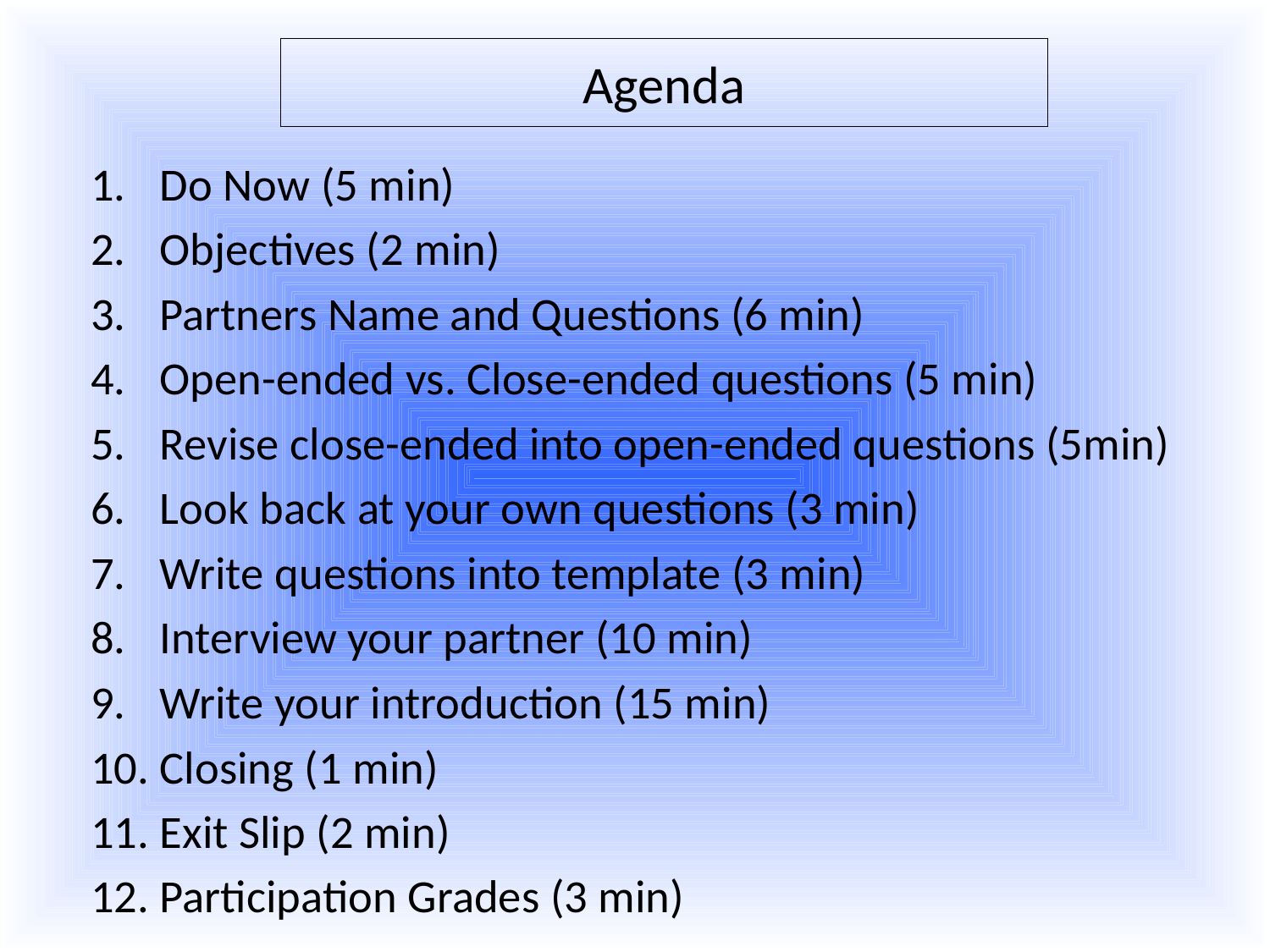

Agenda
Do Now (5 min)
Objectives (2 min)
Partners Name and Questions (6 min)
Open-ended vs. Close-ended questions (5 min)
Revise close-ended into open-ended questions (5min)
Look back at your own questions (3 min)
Write questions into template (3 min)
Interview your partner (10 min)
Write your introduction (15 min)
Closing (1 min)
Exit Slip (2 min)
Participation Grades (3 min)